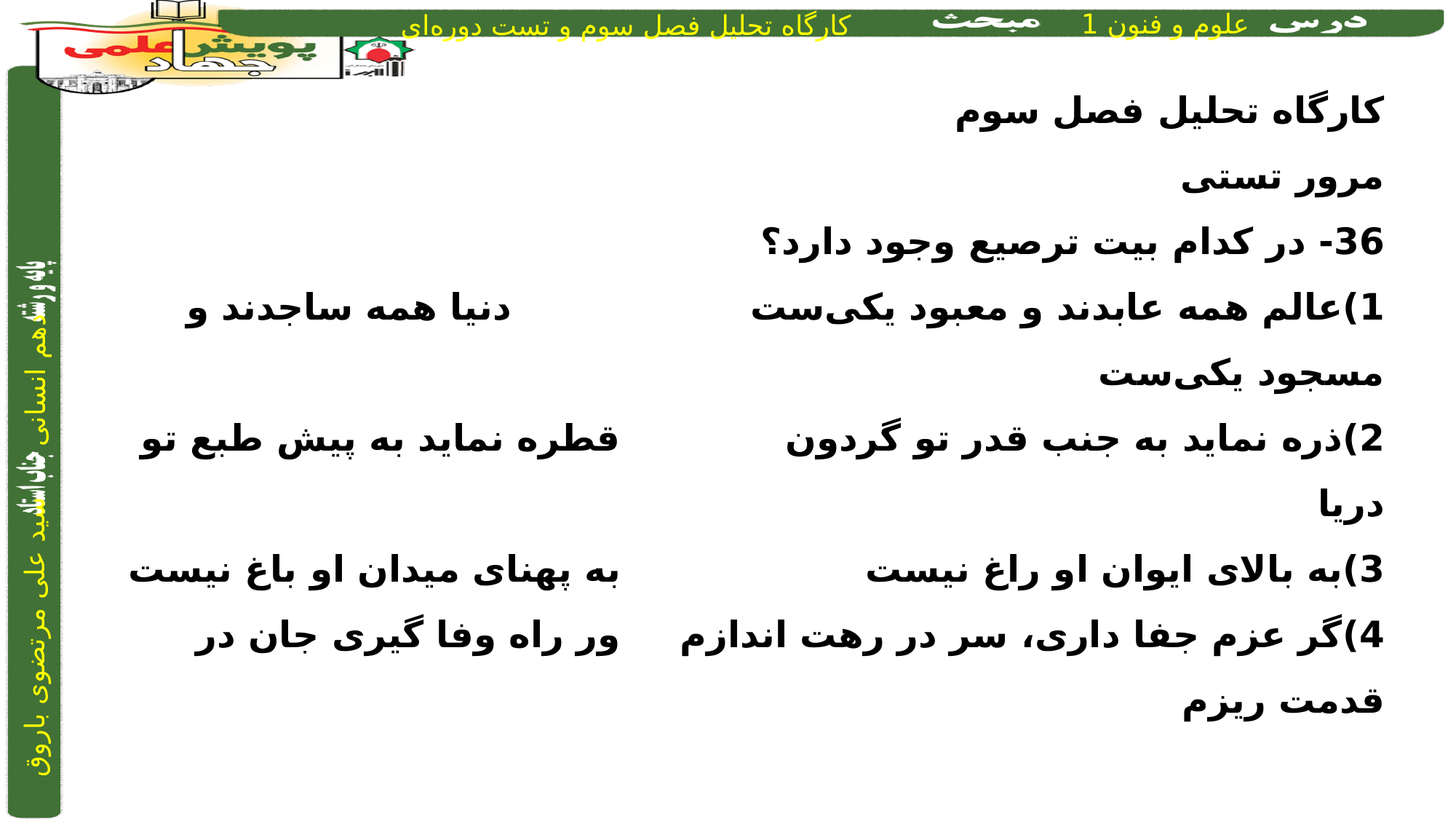

کارگاه تحلیل فصل سوم
مرور تستی
36- در کدام بیت ترصیع وجود دارد؟
1)	عالم همه عابدند و معبود یکی‌ست  		 	دنیا همه ساجدند و مسجود یکی‌ست
2)	ذره نماید به جنب قدر تو گردون		 	قطره نماید به پیش طبع تو دریا
3)	به بالای ایوان او راغ نیست			 	به پهنای میدان او باغ نیست
4)	گر عزم جفا داری، سر در رهت اندازم		ور راه وفا گیری جان در قدمت ریزم